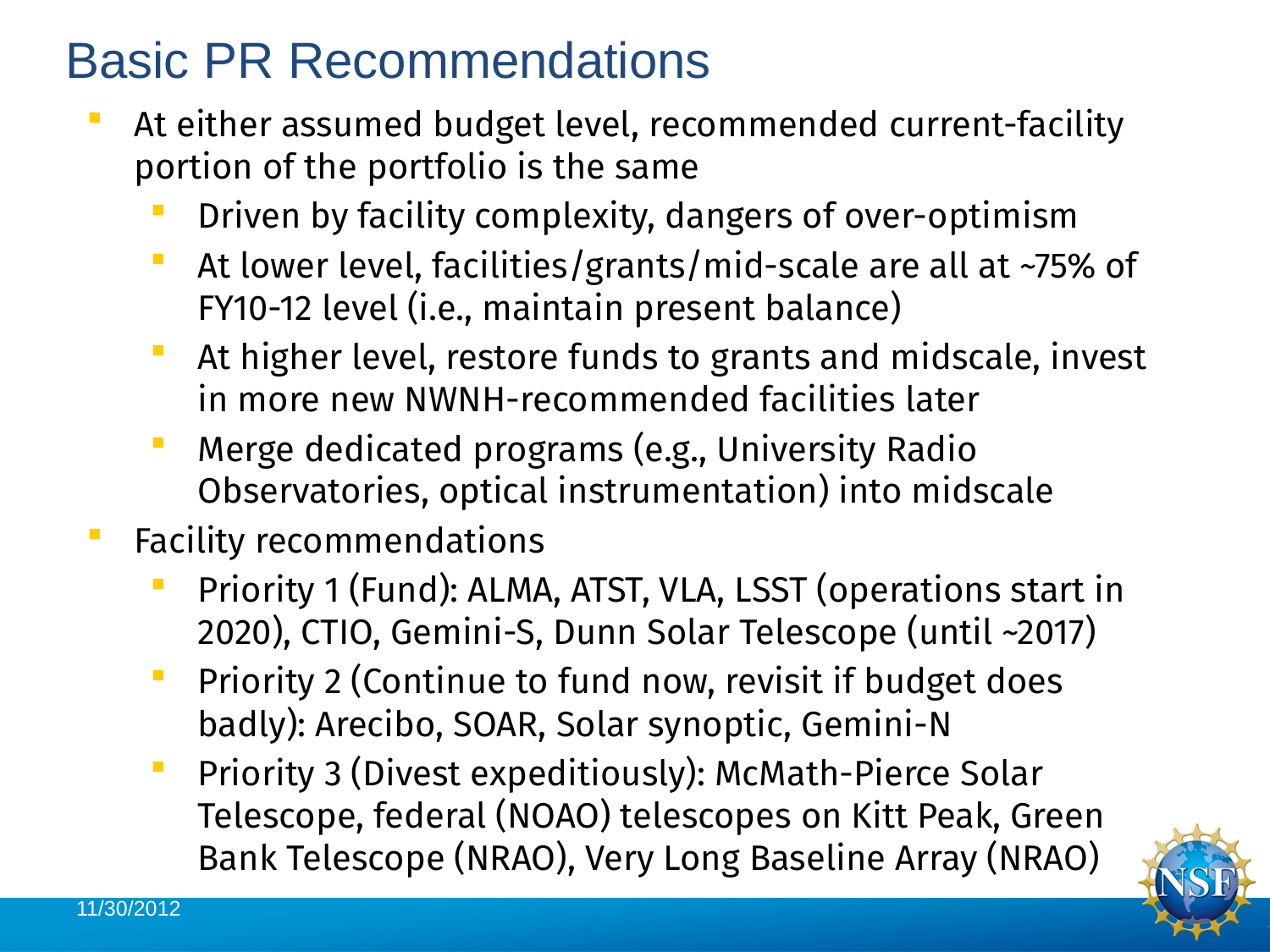

# Basic PR Recommendations
At either assumed budget level, recommended current-facility portion of the portfolio is the same
Driven by facility complexity, dangers of over-optimism
At lower level, facilities/grants/mid-scale are all at ~75% of FY10-12 level (i.e., maintain present balance)
At higher level, restore funds to grants and midscale, invest in more new NWNH-recommended facilities later
Merge dedicated programs (e.g., University Radio Observatories, optical instrumentation) into midscale
Facility recommendations
Priority 1 (Fund): ALMA, ATST, VLA, LSST (operations start in 2020), CTIO, Gemini-S, Dunn Solar Telescope (until ~2017)
Priority 2 (Continue to fund now, revisit if budget does badly): Arecibo, SOAR, Solar synoptic, Gemini-N
Priority 3 (Divest expeditiously): McMath-Pierce Solar Telescope, federal (NOAO) telescopes on Kitt Peak, Green Bank Telescope (NRAO), Very Long Baseline Array (NRAO)
11/30/2012
18